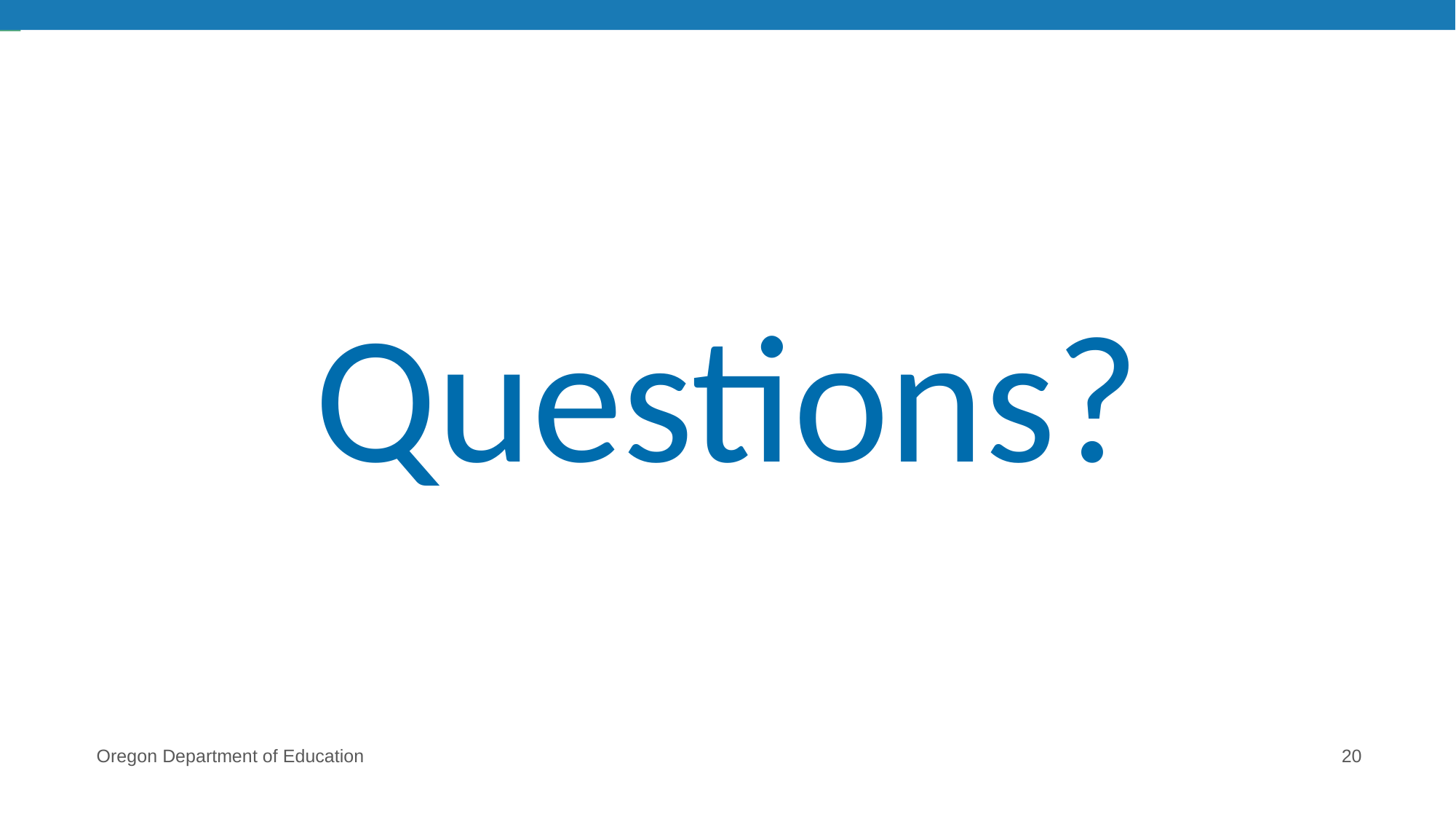

# Questions?
Oregon Department of Education
20